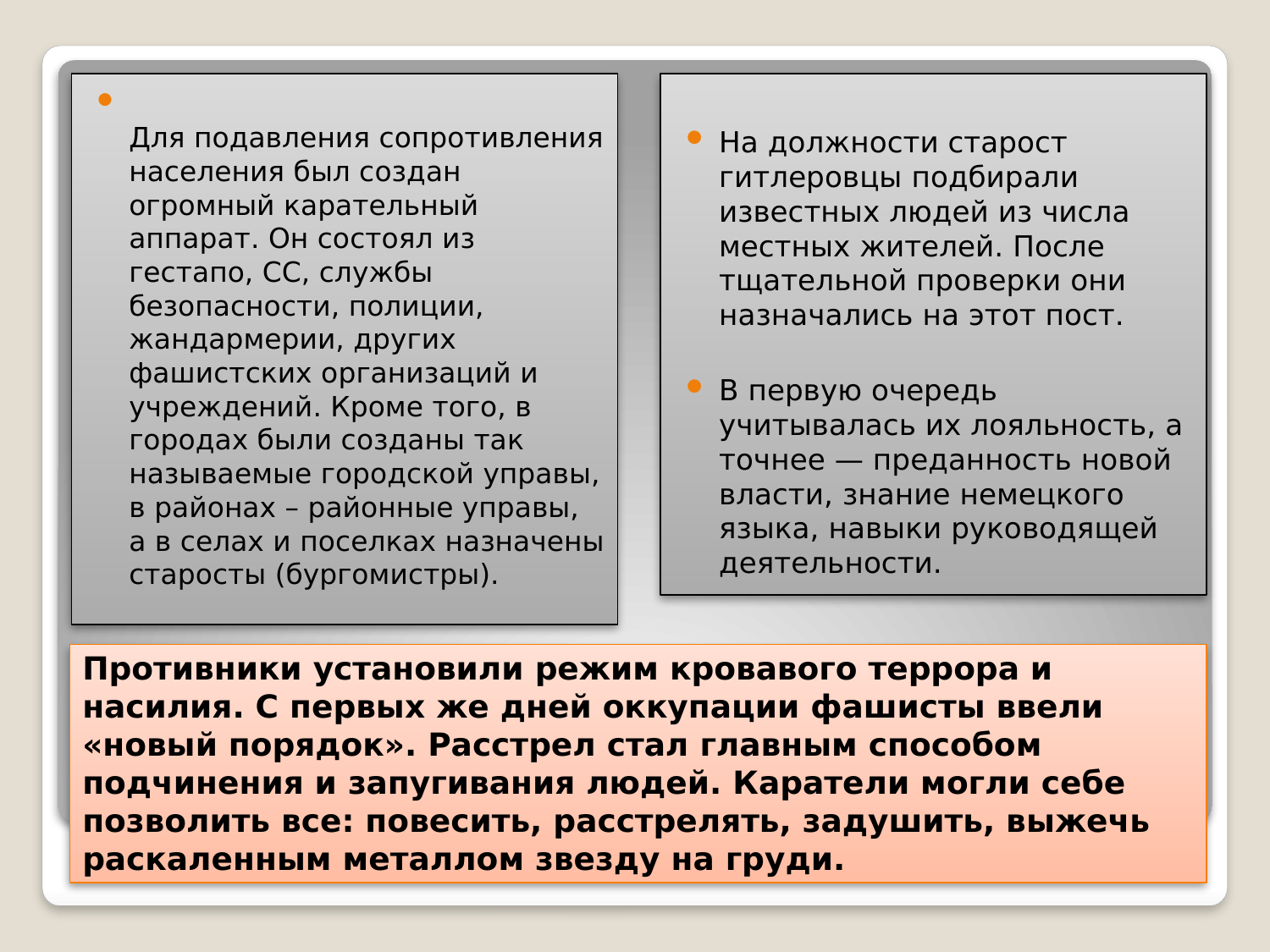

Для подавления сопротивления населения был создан огромный карательный аппарат. Он состоял из гестапо, СС, службы безопасности, полиции, жандармерии, других фашистских организаций и учреждений. Кроме того, в городах были созданы так называемые городской управы, в районах – районные управы, а в селах и поселках назначены старосты (бургомистры).

На должности старост гитлеровцы подбирали известных людей из числа местных жителей. После тщательной проверки они назначались на этот пост.

В первую очередь учитывалась их лояльность, а точнее — преданность новой власти, знание немецкого языка, навыки руководящей деятельности.

# Противники установили режим кровавого террора и насилия. С первых же дней оккупации фашисты ввели «новый порядок». Расстрел стал главным способом подчинения и запугивания людей. Каратели могли себе позволить все: повесить, расстрелять, задушить, выжечь раскаленным металлом звезду на груди.